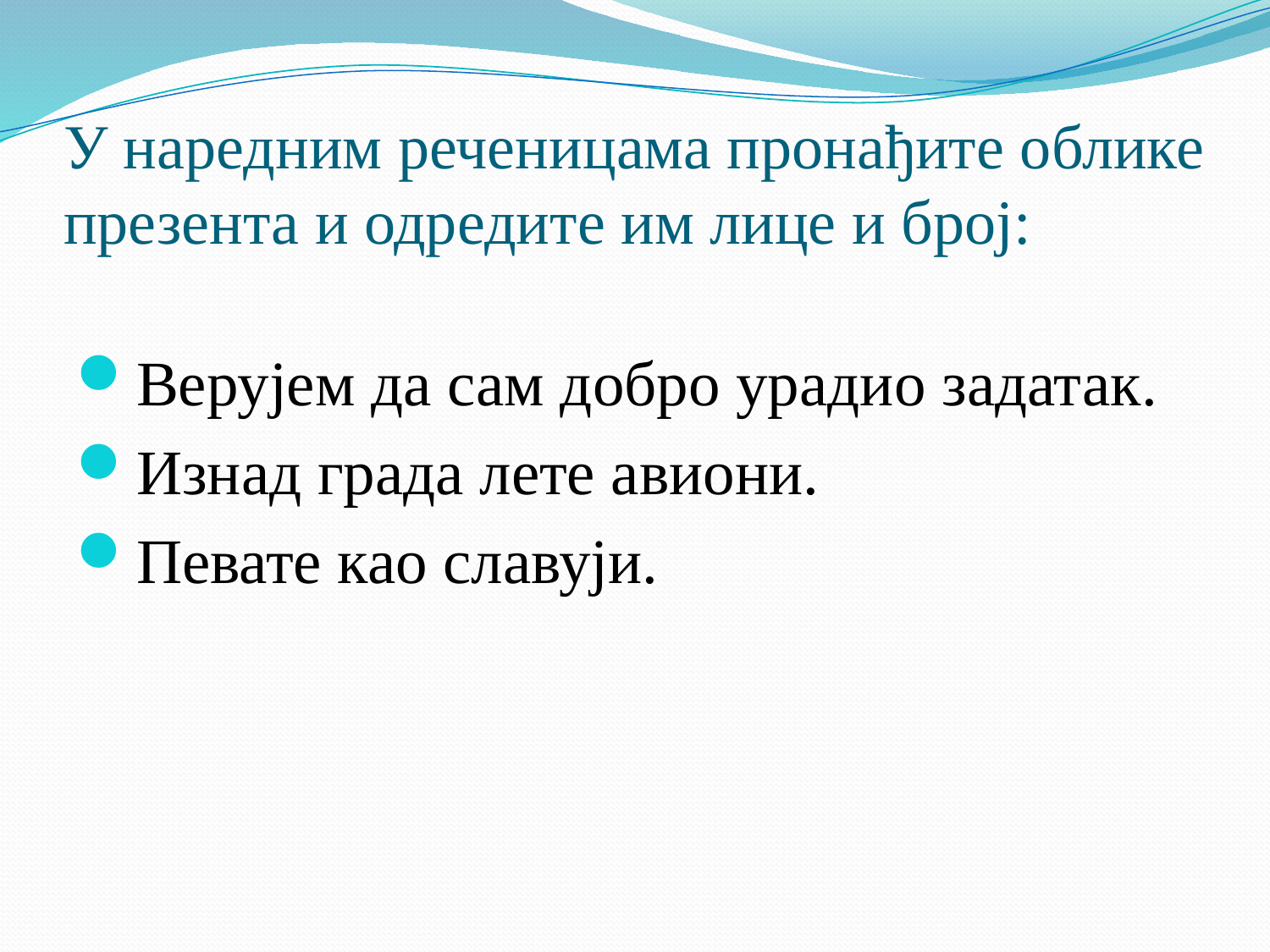

# У наредним реченицама пронађите облике презента и одредите им лице и број:

Верујем да сам добро урадио задатак.
Изнад града лете авиони.
Певате као славуји.